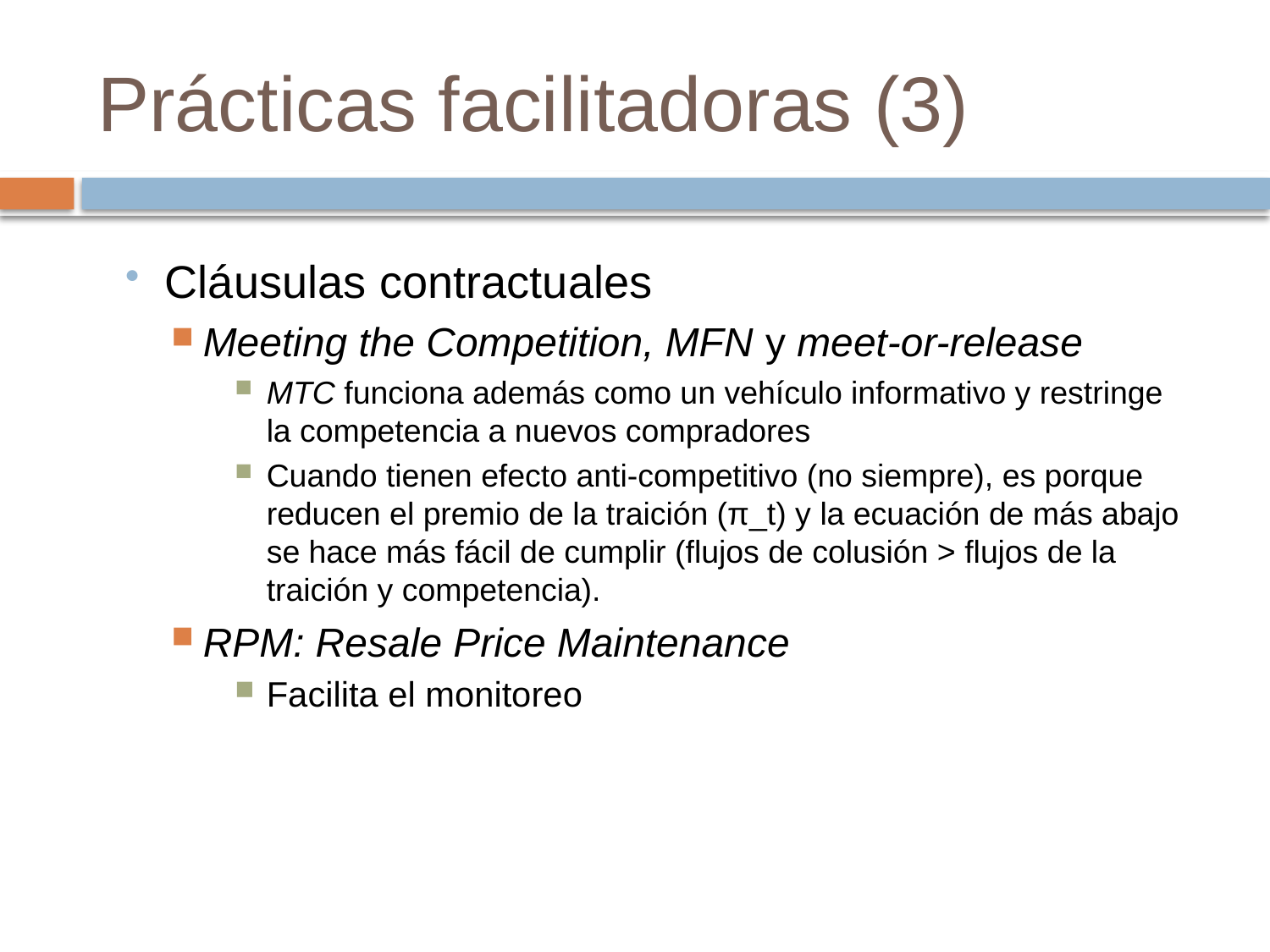

# Prácticas facilitadoras (3)
Cláusulas contractuales
Meeting the Competition, MFN y meet-or-release
MTC funciona además como un vehículo informativo y restringe la competencia a nuevos compradores
Cuando tienen efecto anti-competitivo (no siempre), es porque reducen el premio de la traición (π_t) y la ecuación de más abajo se hace más fácil de cumplir (flujos de colusión > flujos de la traición y competencia).
RPM: Resale Price Maintenance
Facilita el monitoreo